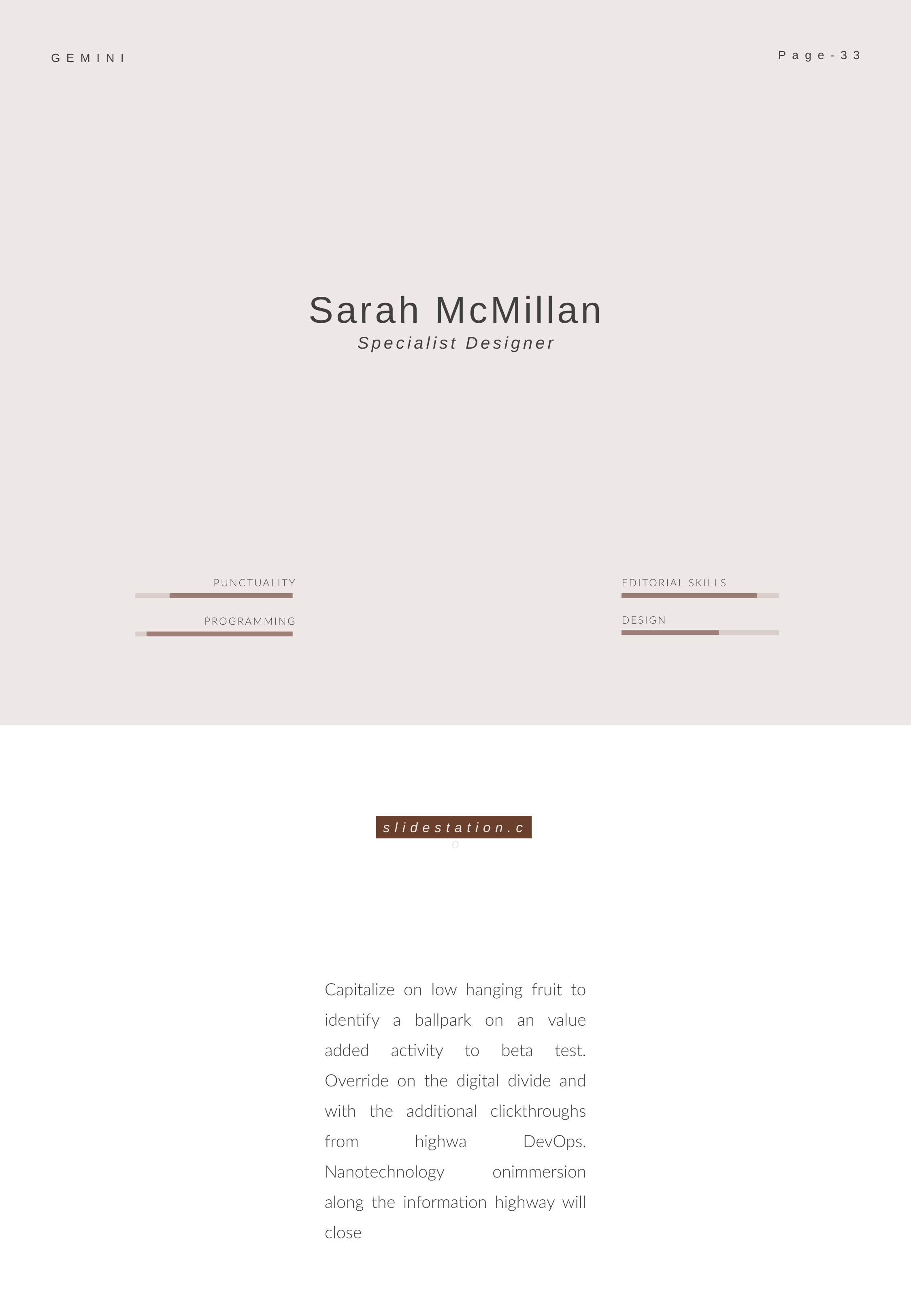

Page-33
GEMINI
Sarah McMillan
Specialist Designer

PUNCTUALITY
EDITORIAL SKILLS

DESIGN
PROGRAMMING

slidestation.co
Capitalize on low hanging fruit to identify a ballpark on an value added activity to beta test. Override on the digital divide and with the additional clickthroughs from highwa DevOps. Nanotechnology onimmersion along the information highway will close